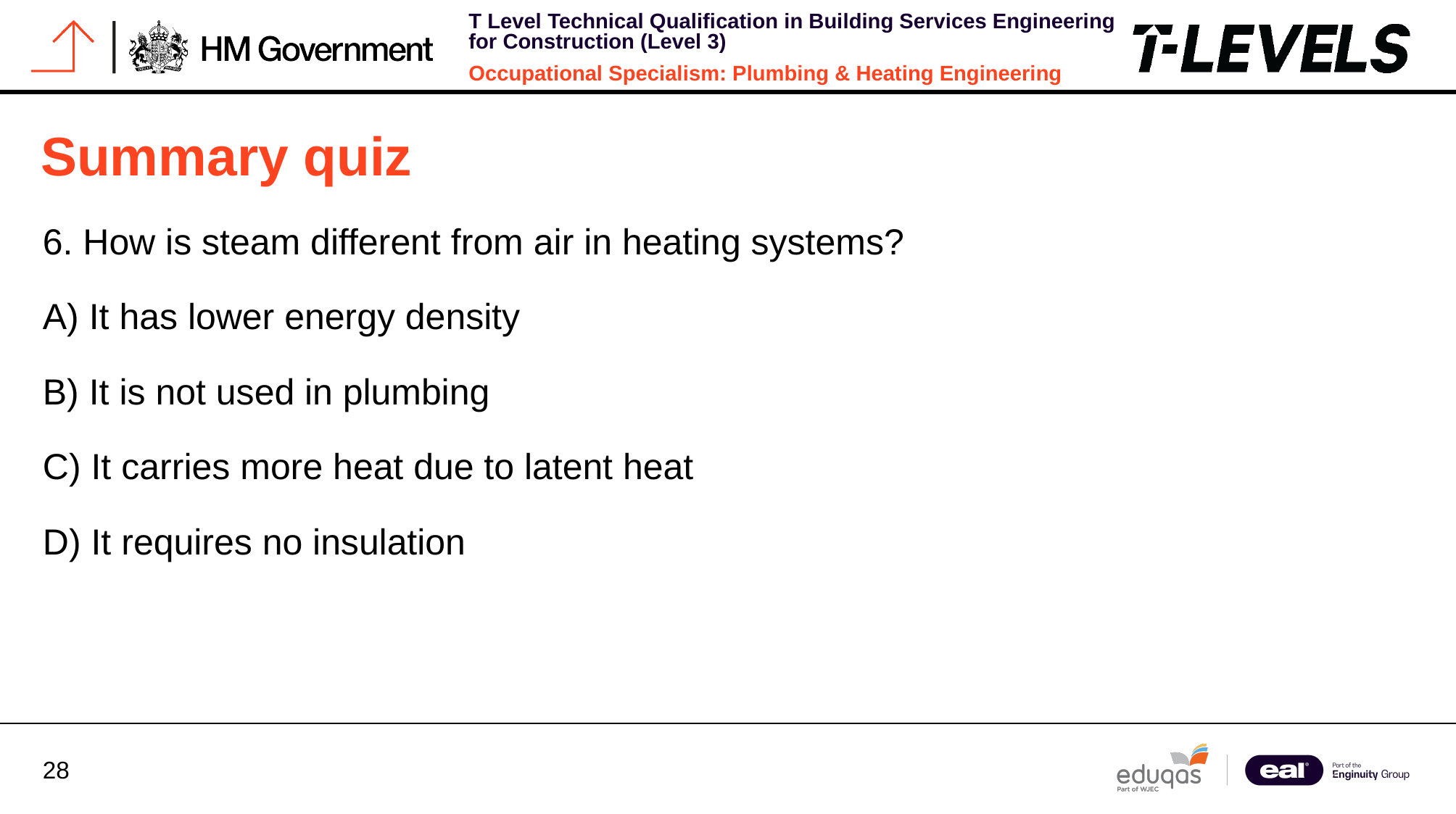

# Summary quiz
6. How is steam different from air in heating systems?
A) It has lower energy density
B) It is not used in plumbing
C) It carries more heat due to latent heat
D) It requires no insulation